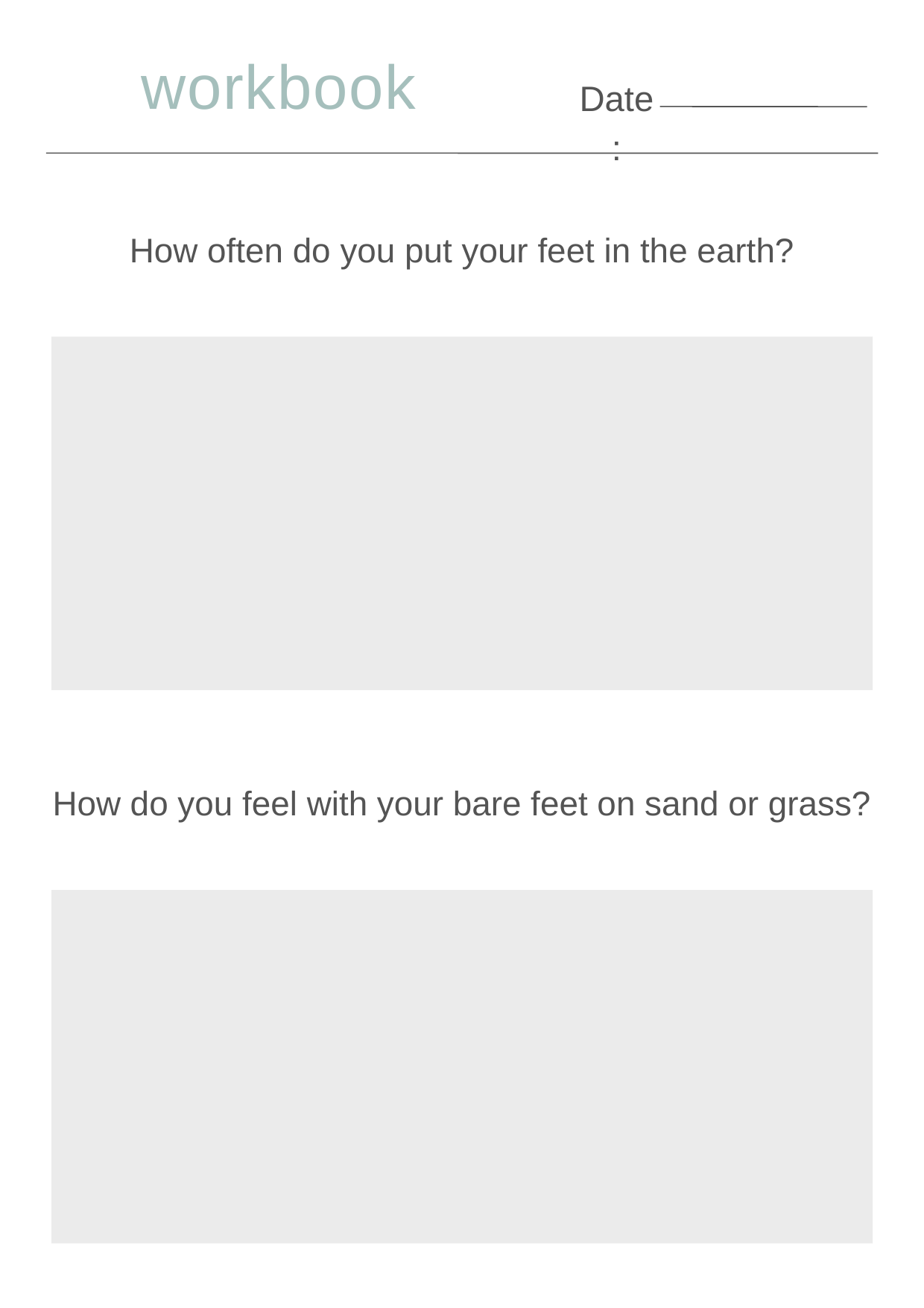

workbook
Date:

How often do you put your feet in the earth?

How do you feel with your bare feet on sand or grass?